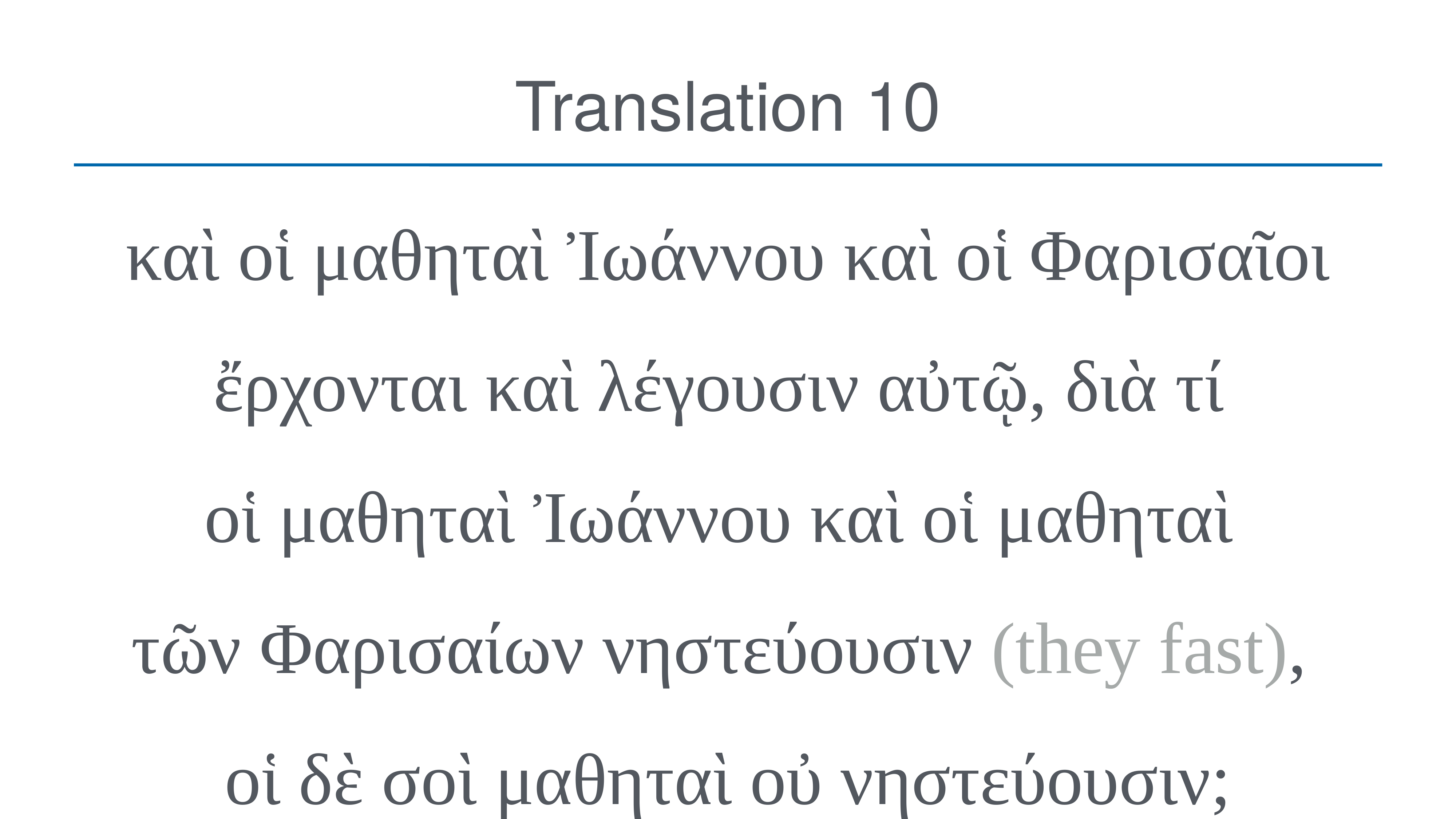

# Translation 10
καὶ οἱ μαθηταὶ Ἰωάννου καὶ οἱ Φαρισαῖοι ἔρχονται καὶ λέγουσιν αὐτῷ, διὰ τί
οἱ μαθηταὶ Ἰωάννου καὶ οἱ μαθηταὶ
τῶν Φαρισαίων νηστεύουσιν (they fast),
οἱ δὲ σοὶ μαθηταὶ οὐ νηστεύουσιν;